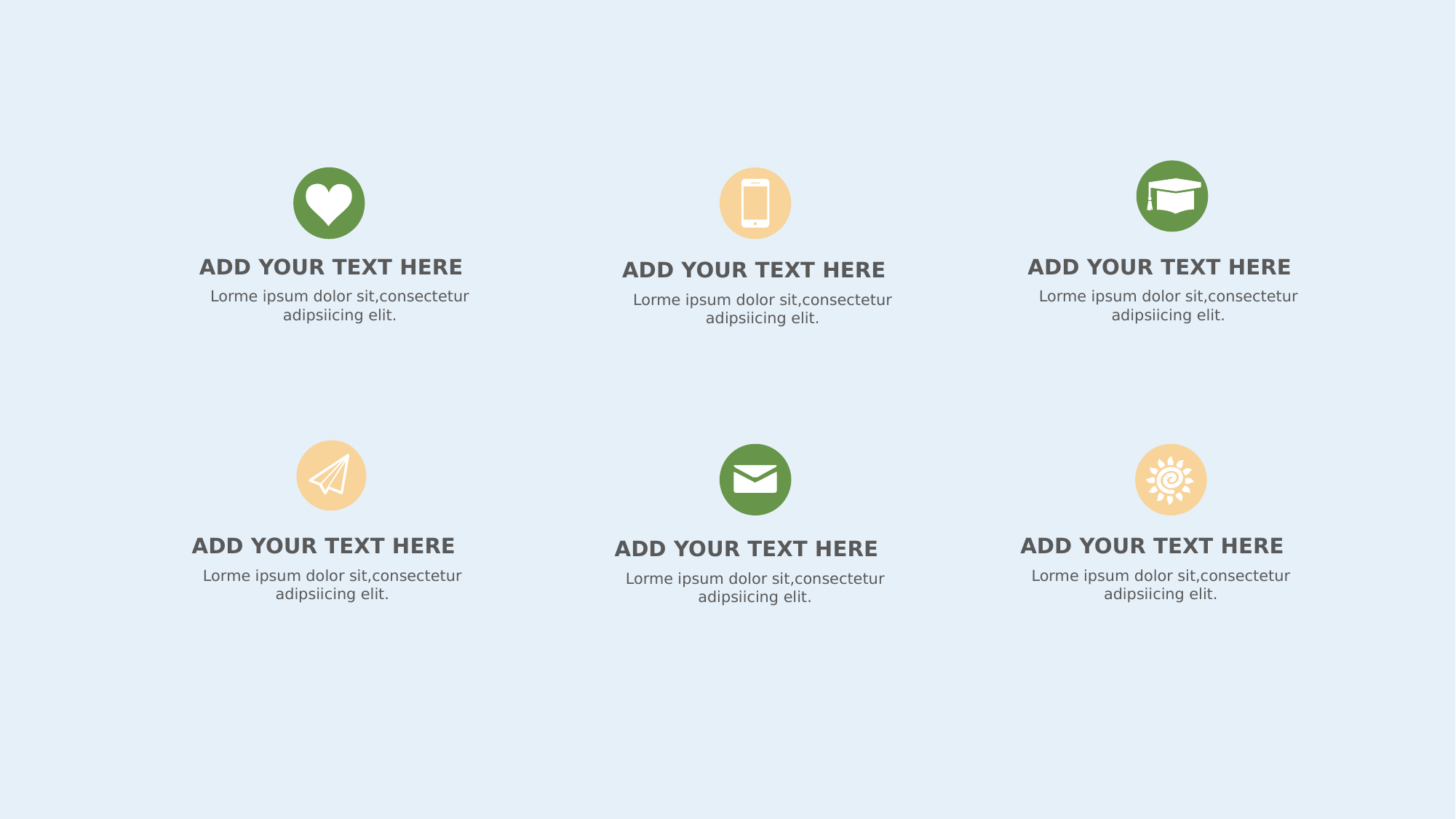

ADD YOUR TEXT HERE
ADD YOUR TEXT HERE
ADD YOUR TEXT HERE
Lorme ipsum dolor sit,consectetur adipsiicing elit.
Lorme ipsum dolor sit,consectetur adipsiicing elit.
Lorme ipsum dolor sit,consectetur adipsiicing elit.

ADD YOUR TEXT HERE
ADD YOUR TEXT HERE
ADD YOUR TEXT HERE
Lorme ipsum dolor sit,consectetur adipsiicing elit.
Lorme ipsum dolor sit,consectetur adipsiicing elit.
Lorme ipsum dolor sit,consectetur adipsiicing elit.